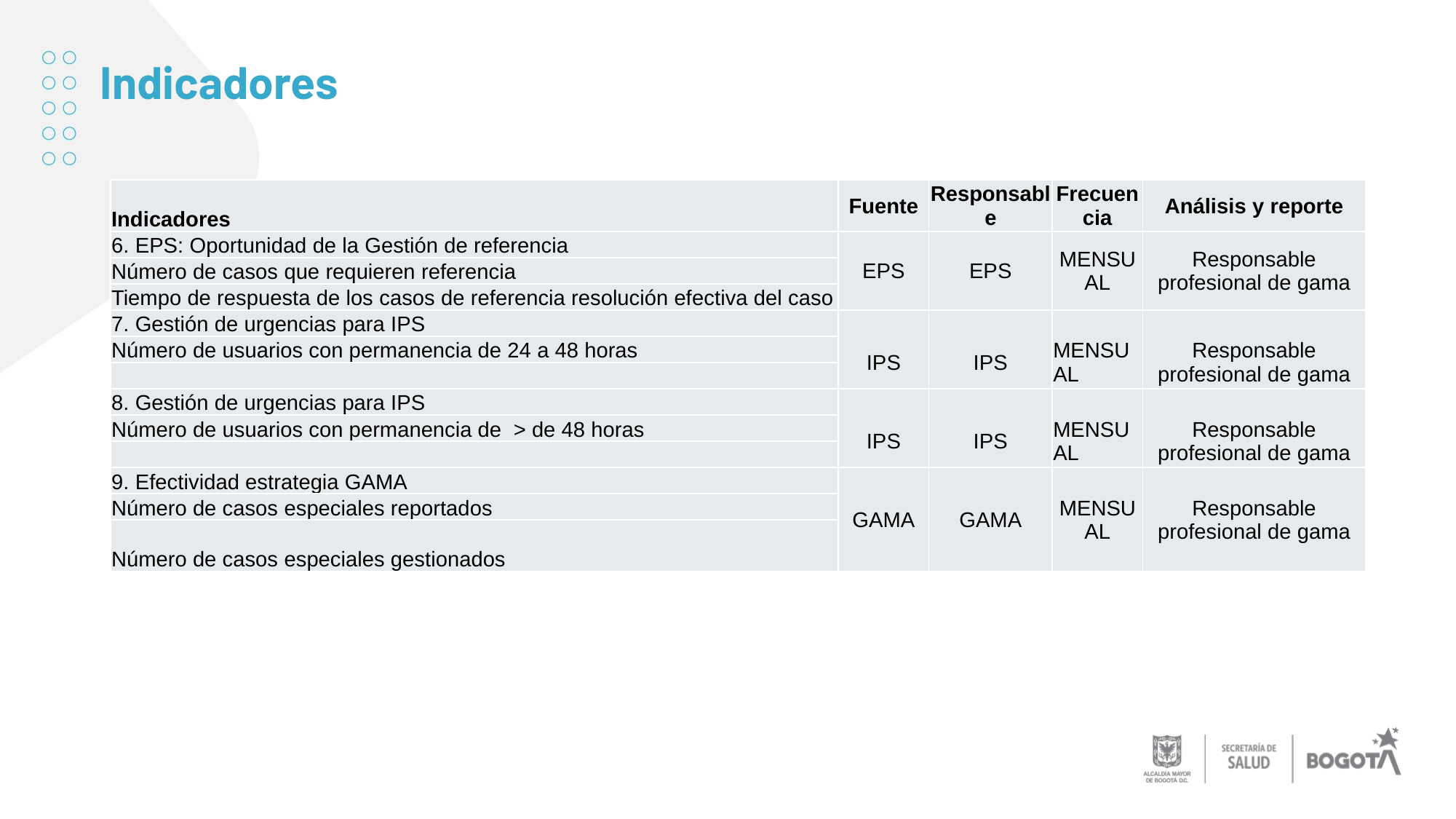

Indicadores
| Indicadores | Fuente | Responsable | Frecuencia | Análisis y reporte |
| --- | --- | --- | --- | --- |
| 6. EPS: Oportunidad de la Gestión de referencia | EPS | EPS | MENSUAL | Responsable profesional de gama |
| Número de casos que requieren referencia |  |  |  |  |
| Tiempo de respuesta de los casos de referencia resolución efectiva del caso |  |  |  |  |
| 7. Gestión de urgencias para IPS | IPS | IPS | MENSUAL | Responsable profesional de gama |
| --- | --- | --- | --- | --- |
| Número de usuarios con permanencia de 24 a 48 horas |  |  |  |  |
| Total, de egresos en urgencias |  |  |  |  |
| 8. Gestión de urgencias para IPS | IPS | IPS | MENSUAL | Responsable profesional de gama |
| --- | --- | --- | --- | --- |
| Número de usuarios con permanencia de > de 48 horas |  |  |  |  |
| Total de egresos en urgencias |  |  |  |  |
| 9. Efectividad estrategia GAMA | GAMA | GAMA | MENSUAL | Responsable profesional de gama |
| --- | --- | --- | --- | --- |
| Número de casos especiales reportados |  |  |  |  |
| Número de casos especiales gestionados |  |  |  |  |